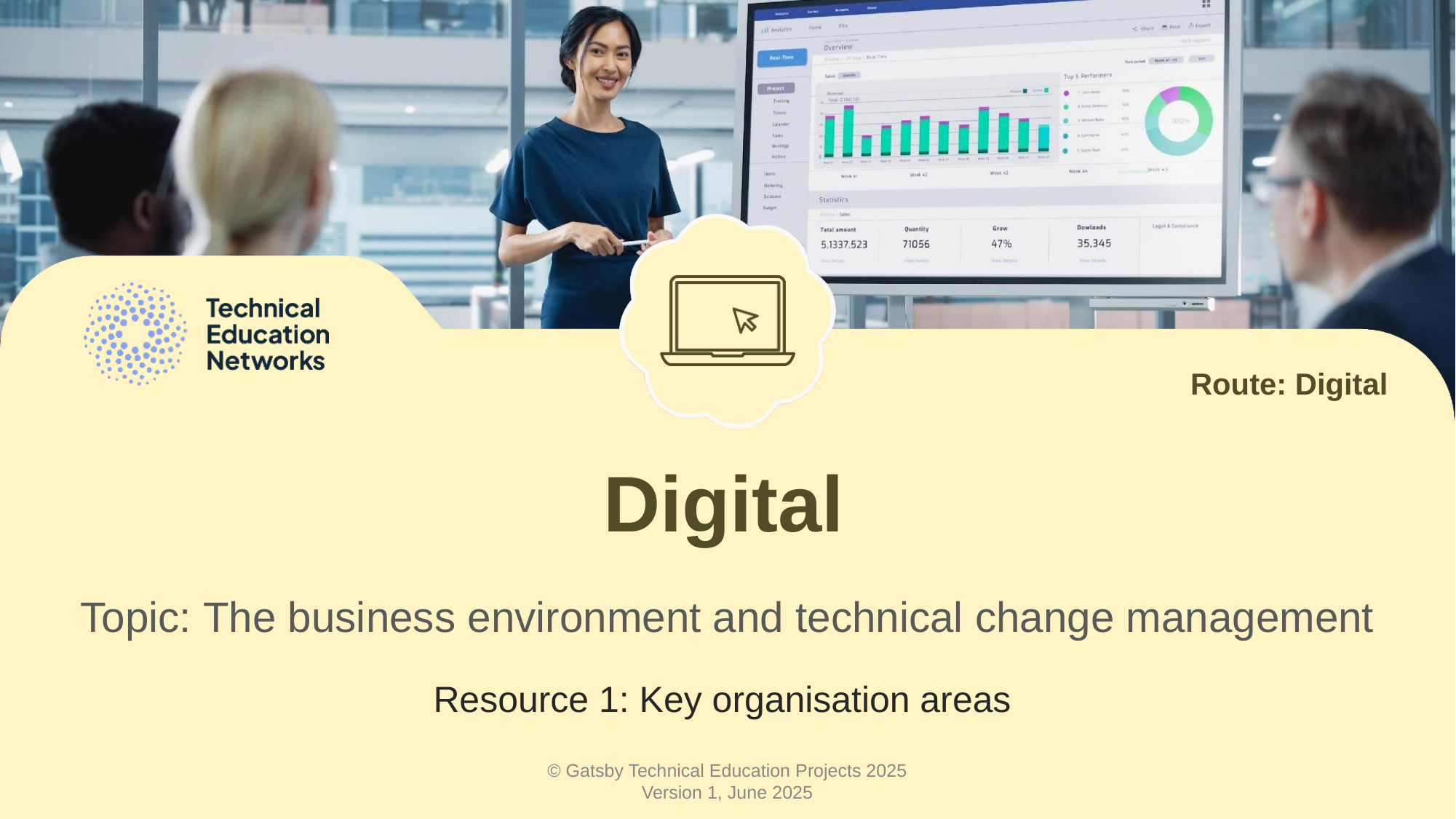

Route: Digital
# Digital
Topic: The business environment and technical change management
Resource 1: Key organisation areas